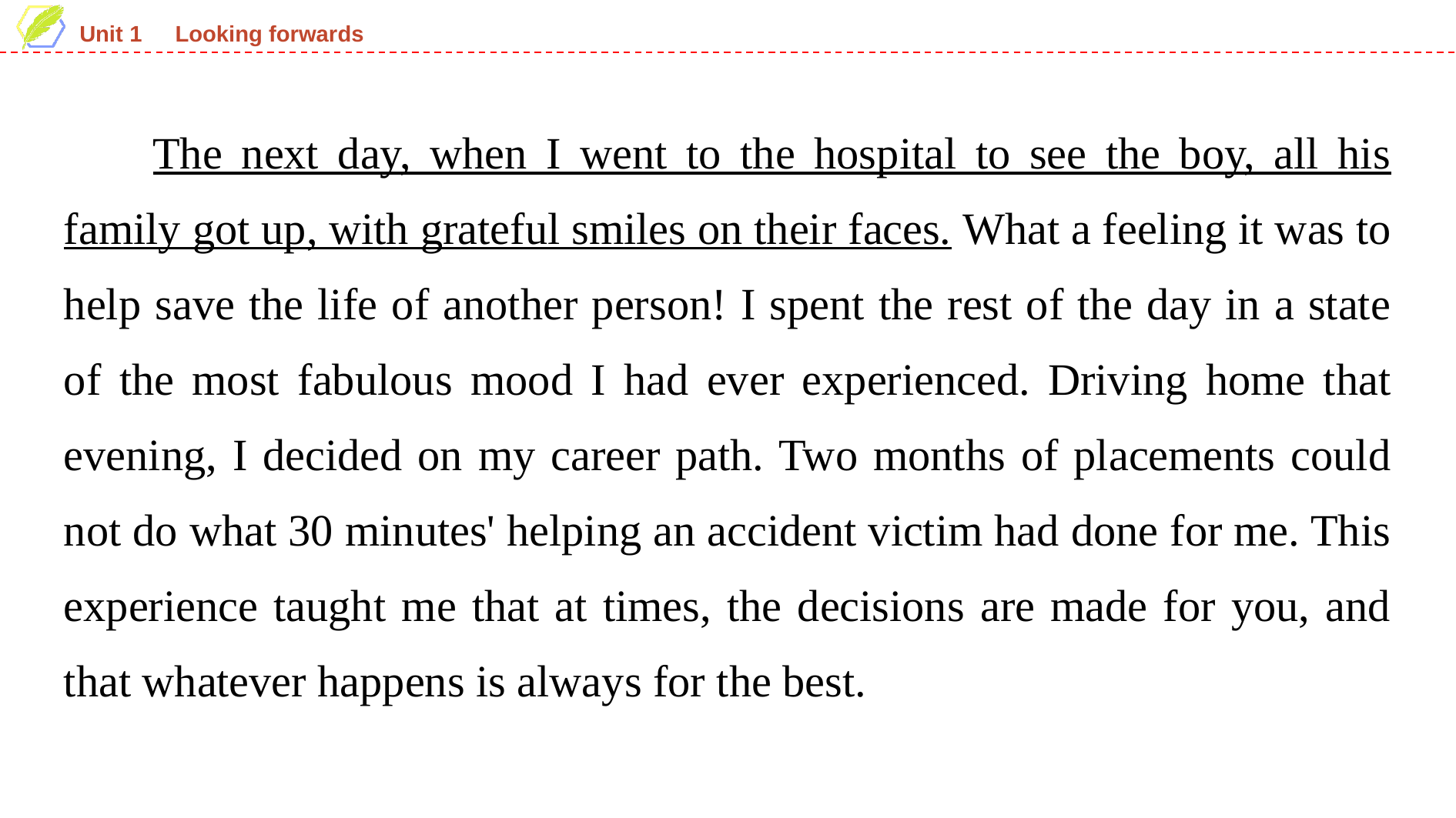

The next day, when I went to the hospital to see the boy, all his family got up, with grateful smiles on their faces. What a feeling it was to help save the life of another person! I spent the rest of the day in a state of the most fabulous mood I had ever experienced. Driving home that evening, I decided on my career path. Two months of placements could not do what 30 minutes' helping an accident victim had done for me. This experience taught me that at times, the decisions are made for you, and that whatever happens is always for the best.